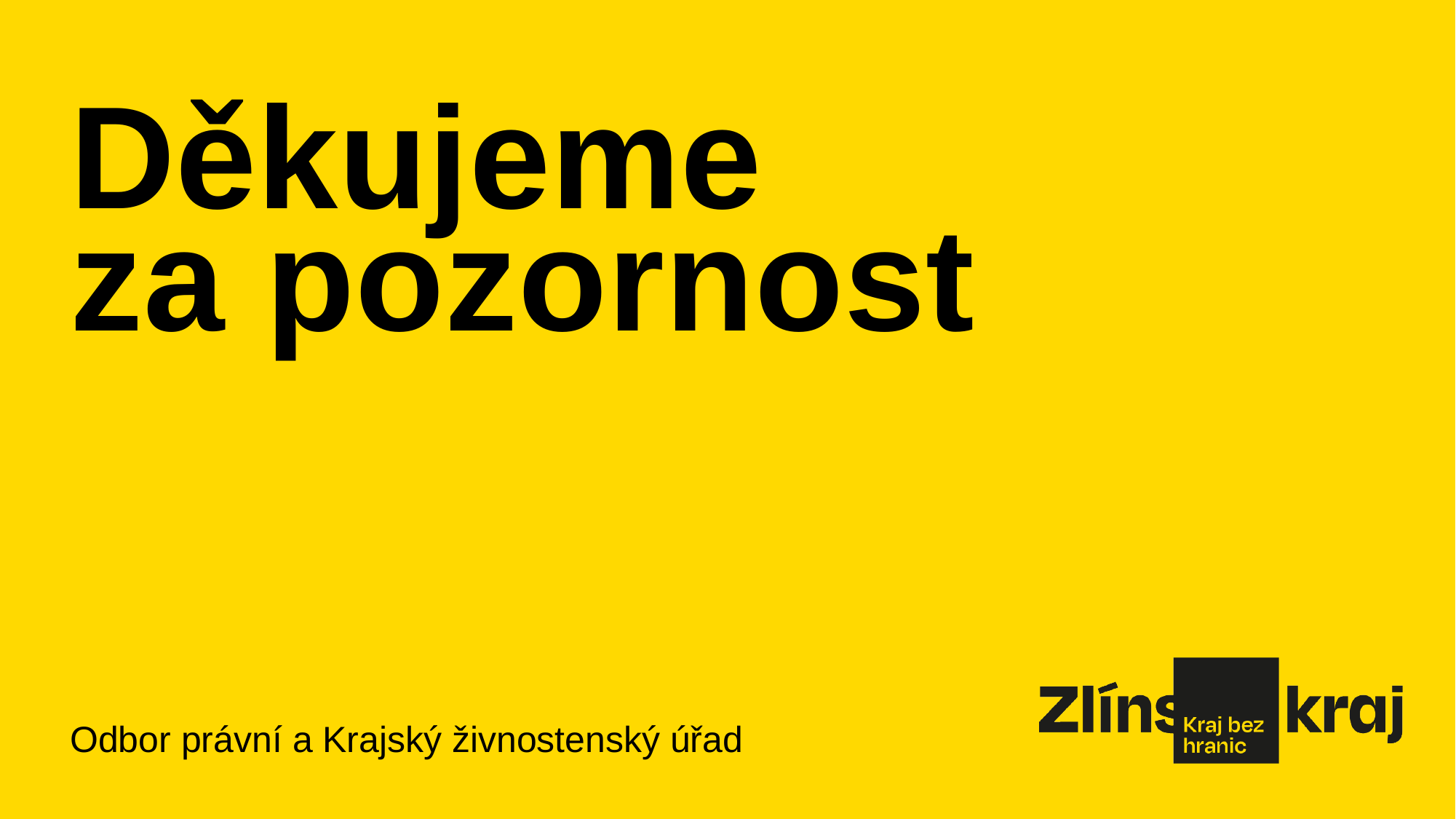

# Děkujeme za pozornost

Odbor právní a Krajský živnostenský úřad